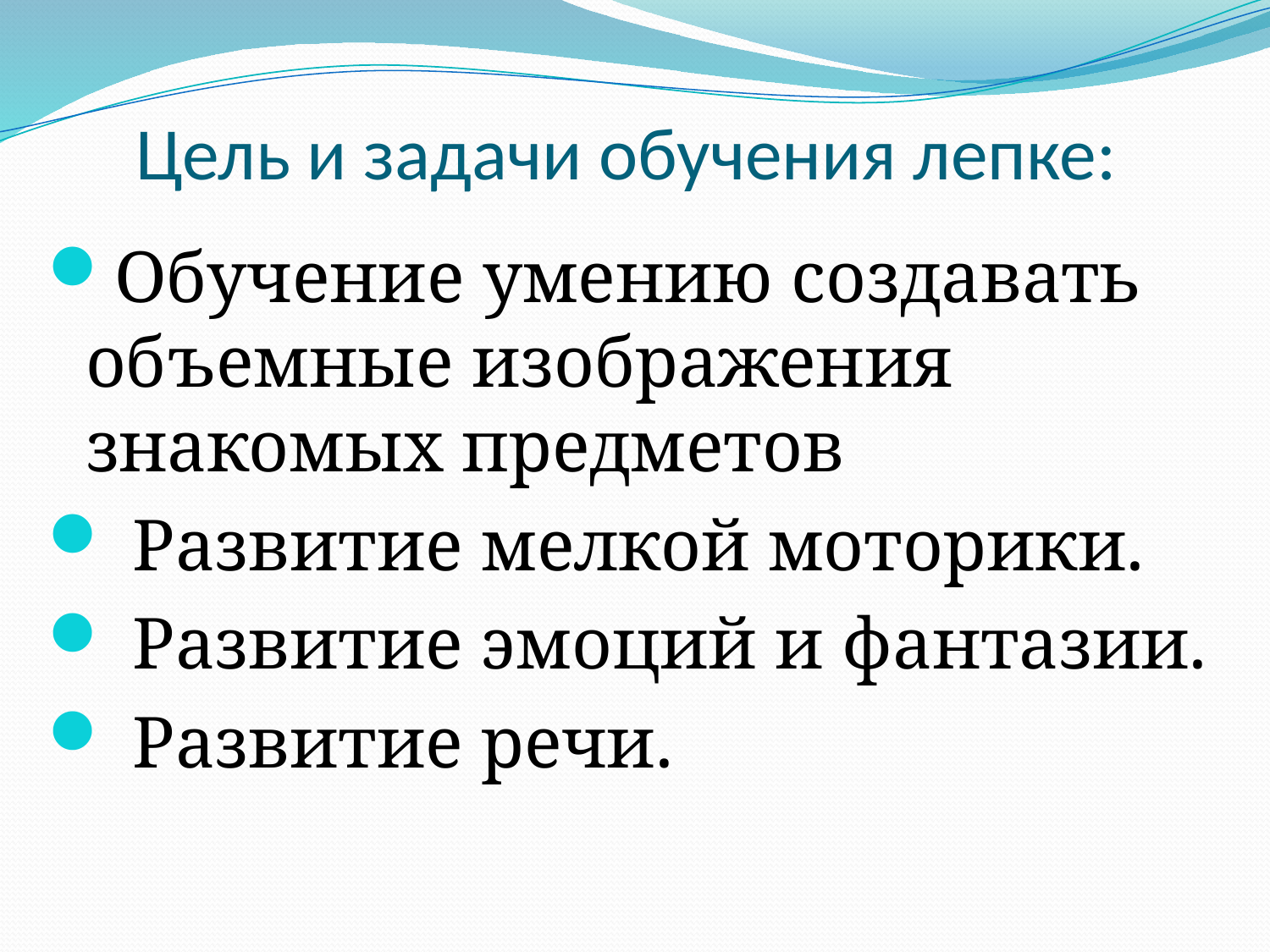

# Цель и задачи обучения лепке:
Обучение умению создавать объемные изображения знакомых предметов
 Развитие мелкой моторики.
 Развитие эмоций и фантазии.
 Развитие речи.